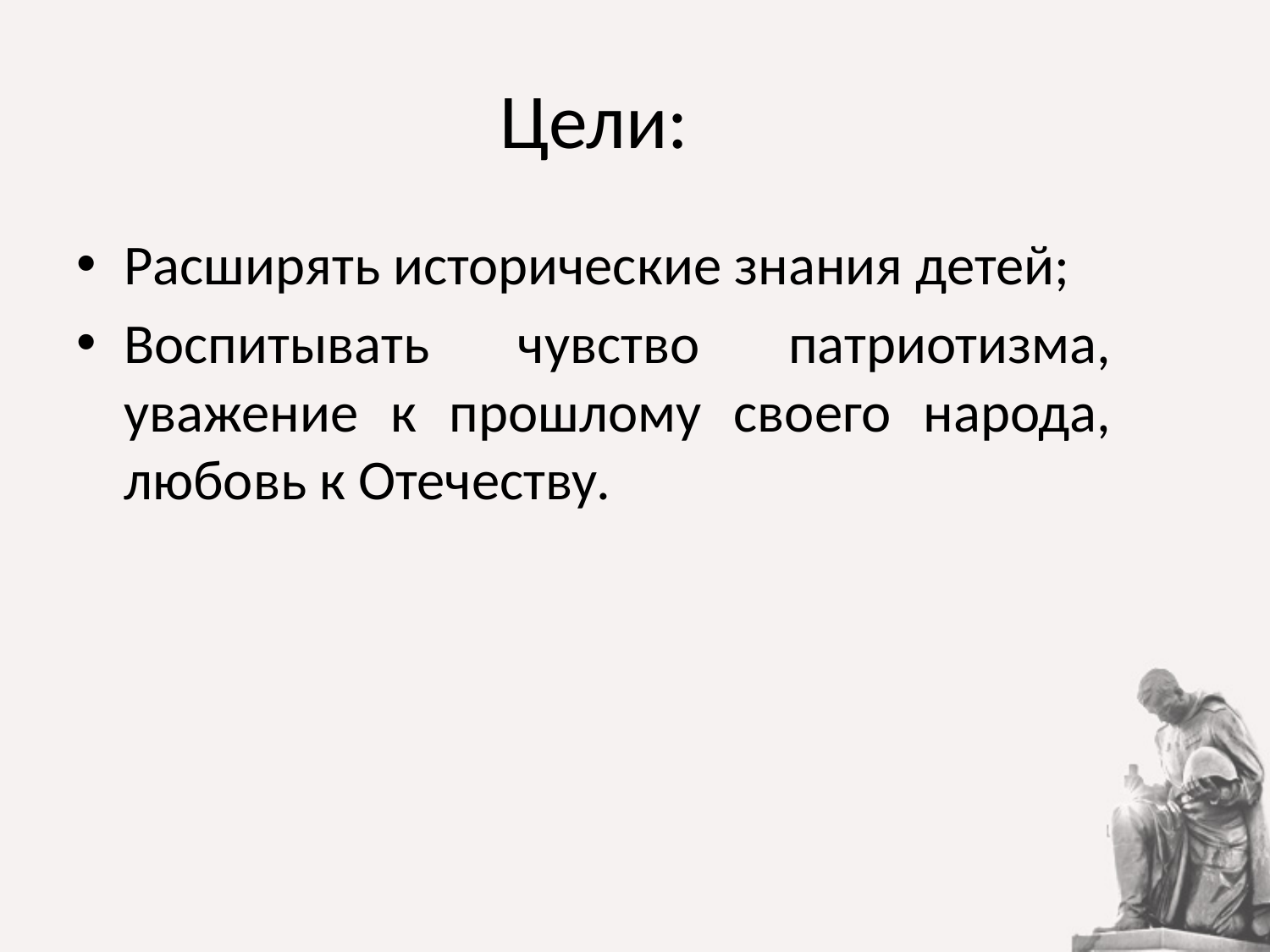

# Цели:
Расширять исторические знания детей;
Воспитывать чувство патриотизма, уважение к прошлому своего народа, любовь к Отечеству.